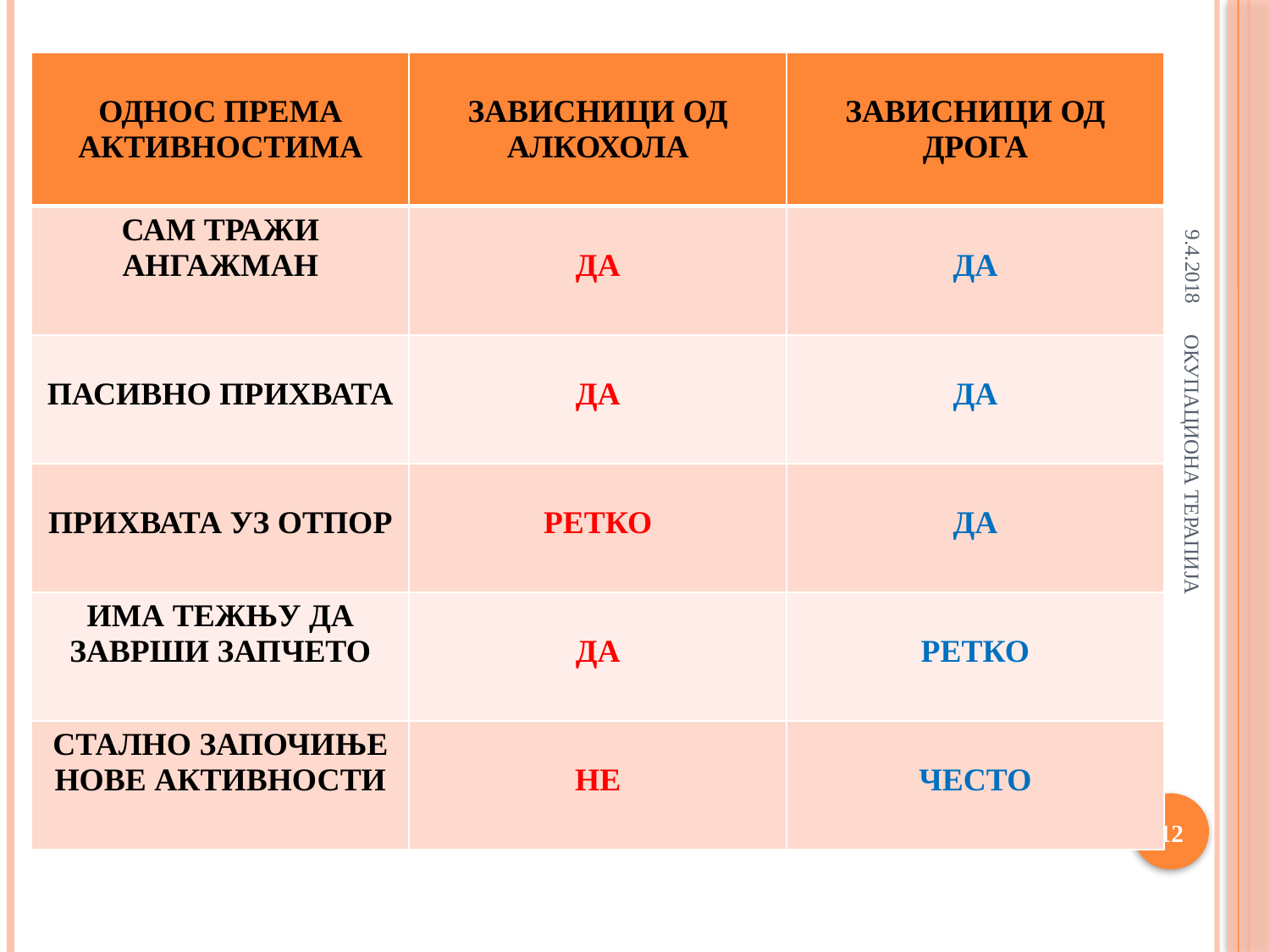

#
| ОДНОС ПРЕМА АКТИВНОСТИМА | ЗАВИСНИЦИ ОД АЛКОХОЛА | ЗАВИСНИЦИ ОД ДРОГА |
| --- | --- | --- |
| САМ ТРАЖИ АНГАЖМАН | ДА | ДА |
| ПАСИВНО ПРИХВАТА | ДА | ДА |
| ПРИХВАТА УЗ ОТПОР | РЕТКО | ДА |
| ИМА ТЕЖЊУ ДА ЗАВРШИ ЗАПЧЕТО | ДА | РЕТКО |
| СТАЛНО ЗАПОЧИЊЕ НОВЕ АКТИВНОСТИ | НЕ | ЧЕСТО |
9.4.2018
ОКУПАЦИОНА ТЕРАПИЈА
12